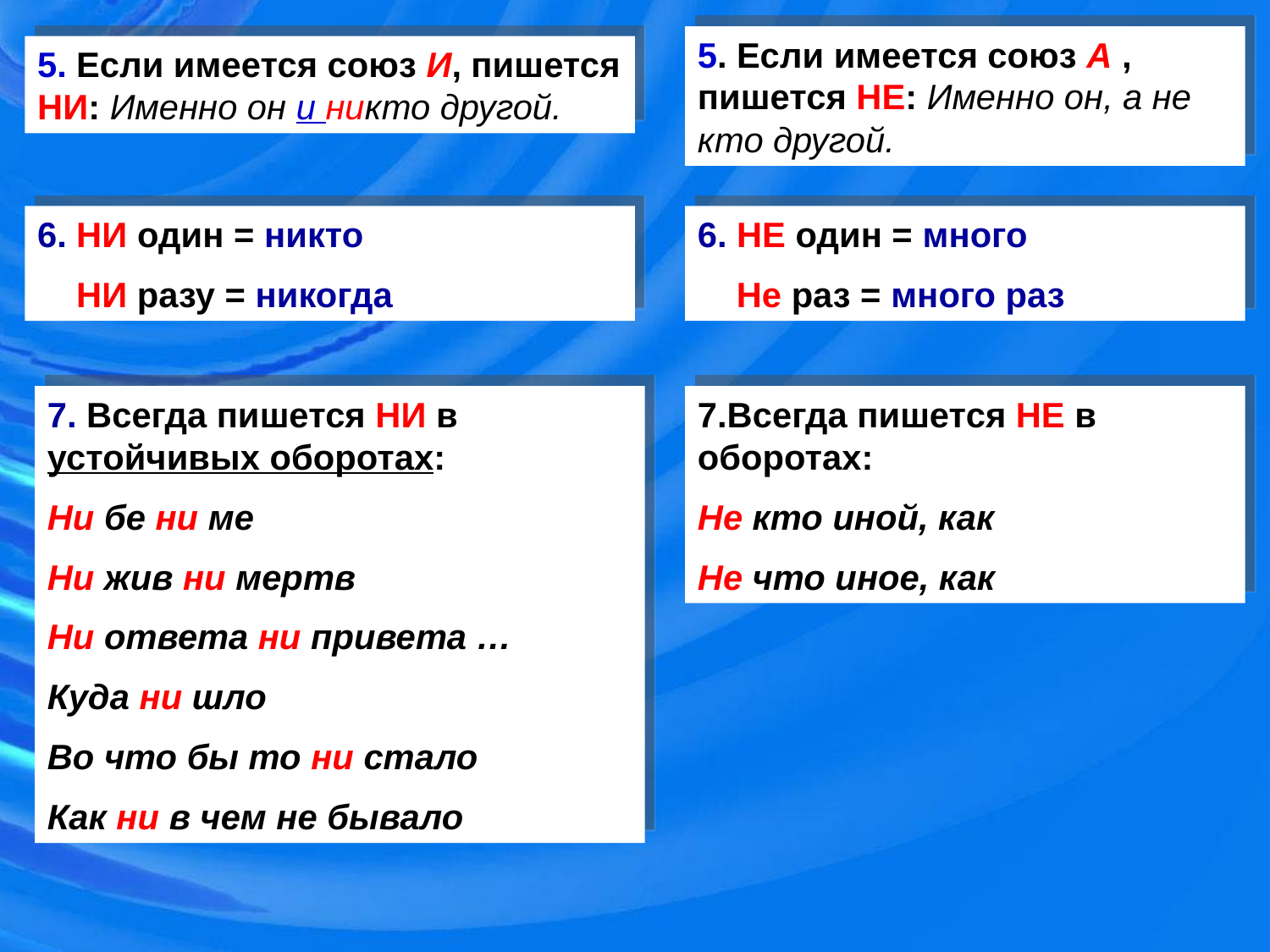

5. Если имеется союз А , пишется НЕ: Именно он, а не кто другой.
5. Если имеется союз И, пишется НИ: Именно он и никто другой.

6. НИ один = никто
    НИ разу = никогда
6. НЕ один = много
    Не раз = много раз
7. Всегда пишется НИ в устойчивых оборотах:
Ни бе ни ме
Ни жив ни мертв
Ни ответа ни привета …
Куда ни шло
Во что бы то ни стало
Как ни в чем не бывало
7.Всегда пишется НЕ в оборотах:
Не кто иной, как
Не что иное, как